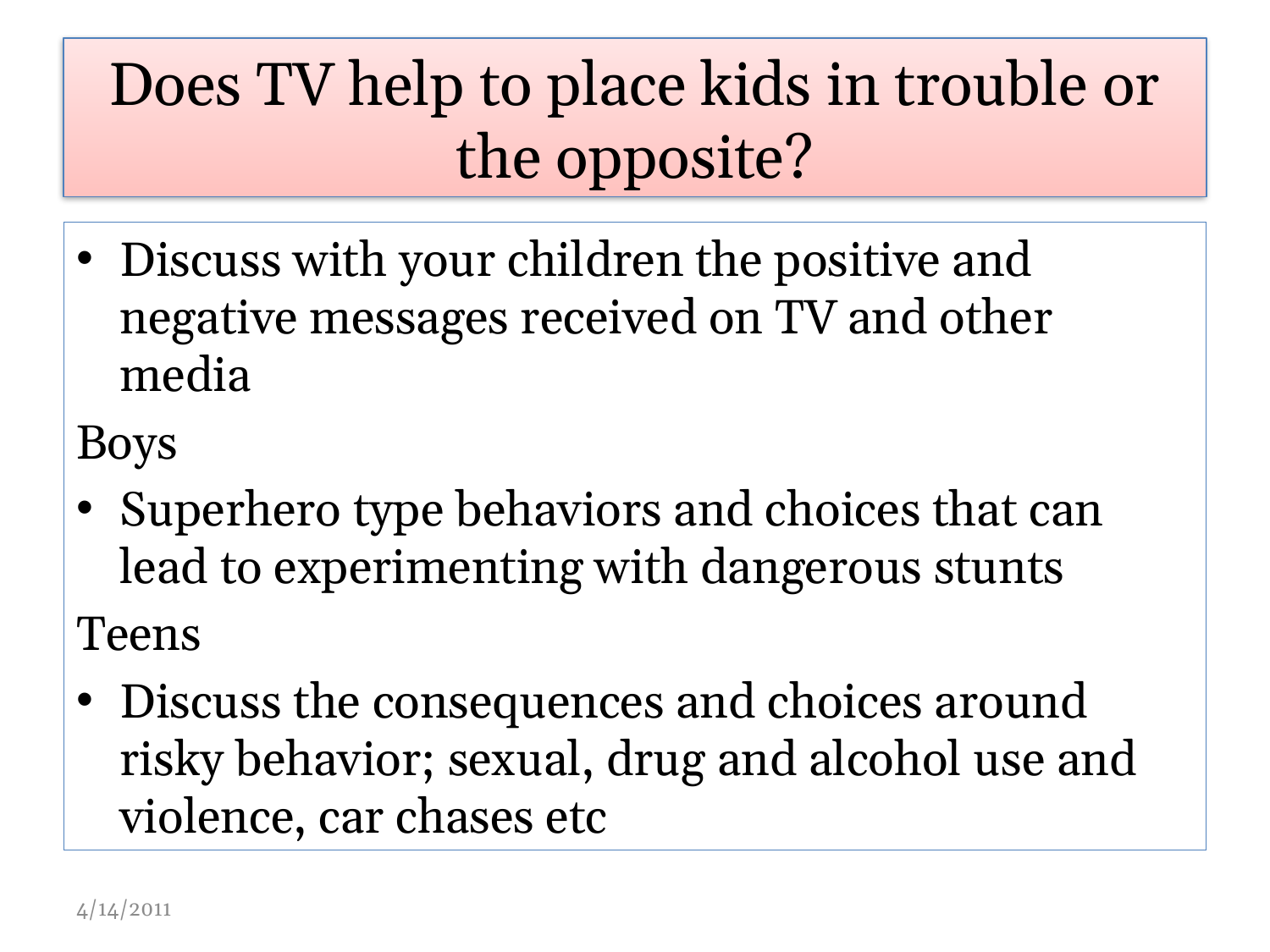

# Does TV help to place kids in trouble or the opposite?
Discuss with your children the positive and negative messages received on TV and other media
Boys
Superhero type behaviors and choices that can lead to experimenting with dangerous stunts
Teens
Discuss the consequences and choices around risky behavior; sexual, drug and alcohol use and violence, car chases etc
4/14/2011